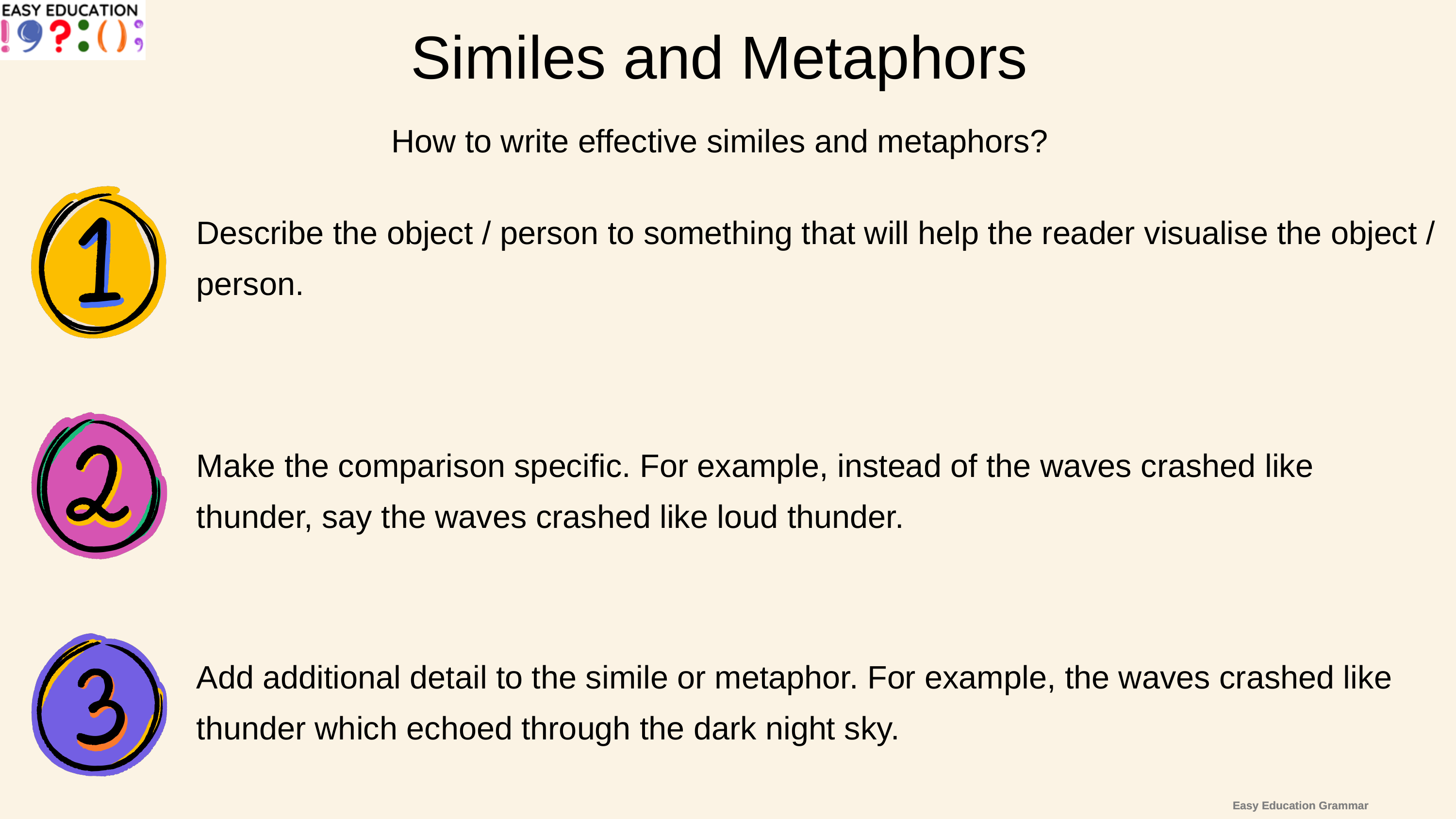

Similes and Metaphors
How to write effective similes and metaphors?

Describe the object / person to something that will help the reader visualise the object / person.

Make the comparison specific. For example, instead of the waves crashed like thunder, say the waves crashed like loud thunder.

Add additional detail to the simile or metaphor. For example, the waves crashed like thunder which echoed through the dark night sky.